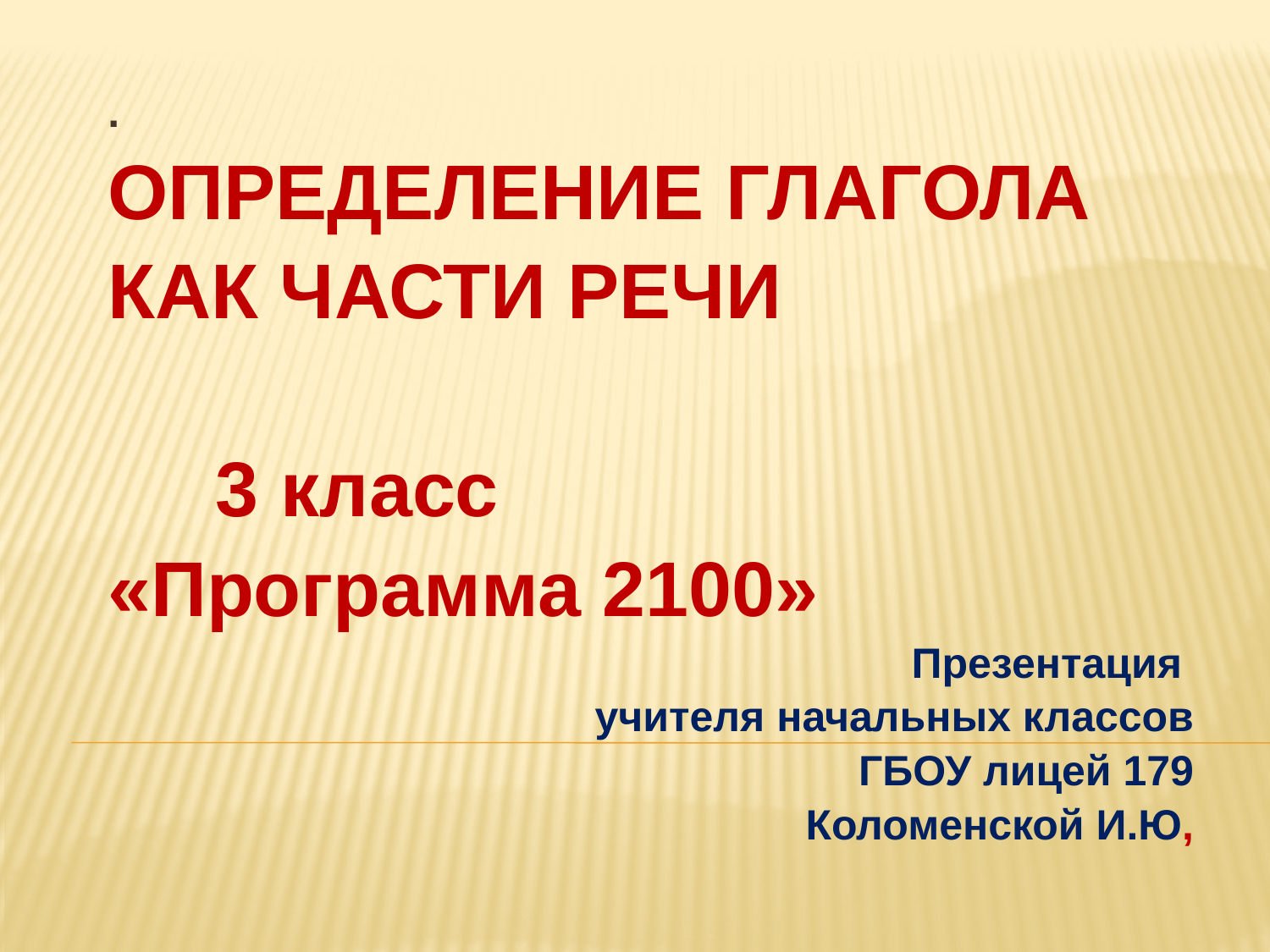

.
ОПРЕДЕЛЕНИЕ ГЛАГОЛА
КАК ЧАСТИ РЕЧИ

     3 класс
«Программа 2100»
Презентация
учителя начальных классов
 ГБОУ лицей 179
Коломенской И.Ю,